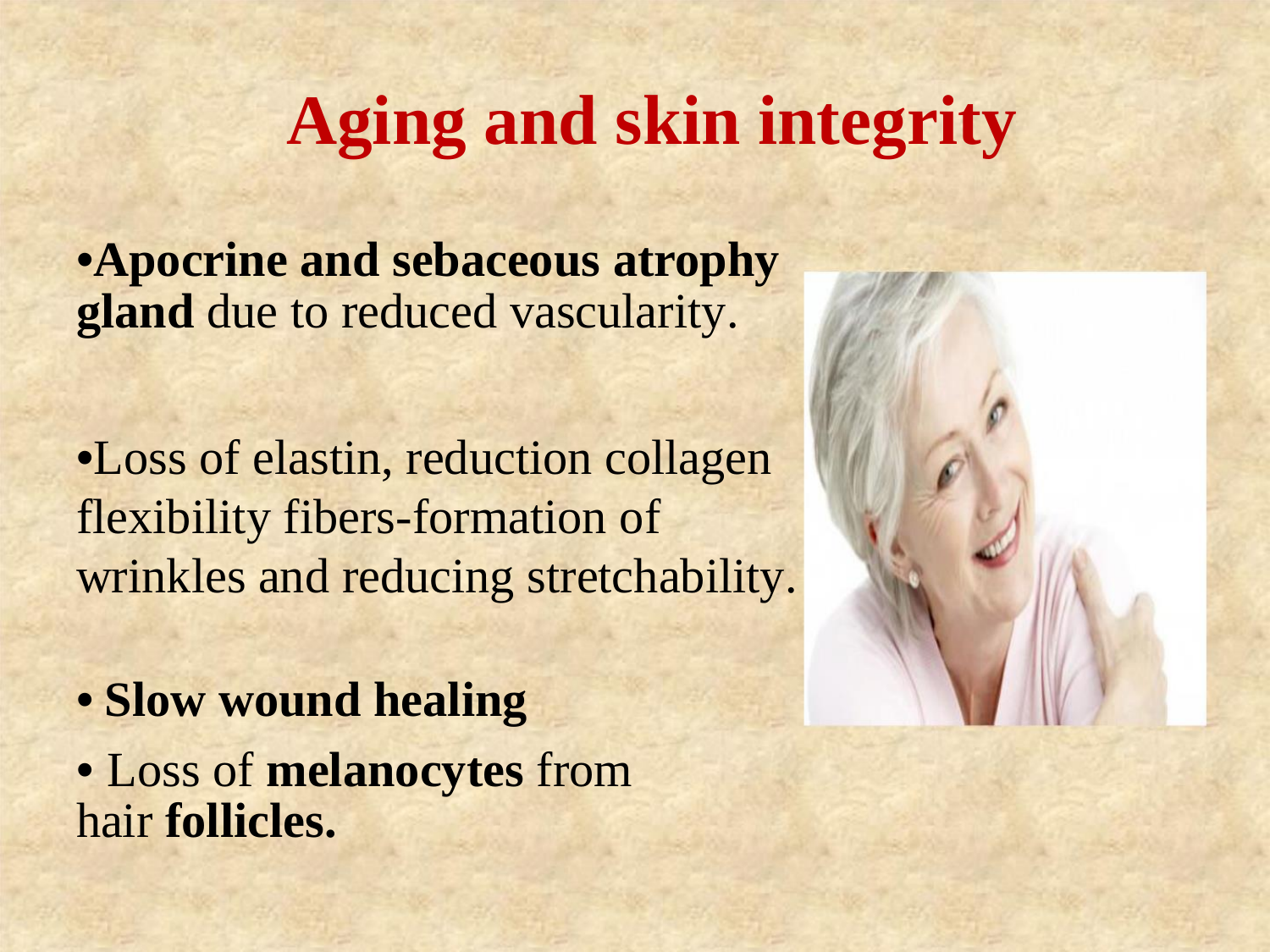

Aging and skin integrity
•Apocrine and sebaceous atrophy gland due to reduced vascularity.

•Loss of elastin, reduction collagen flexibility fibers-formation of wrinkles and reducing stretchability.

• Slow wound healing
• Loss of melanocytes from hair follicles.